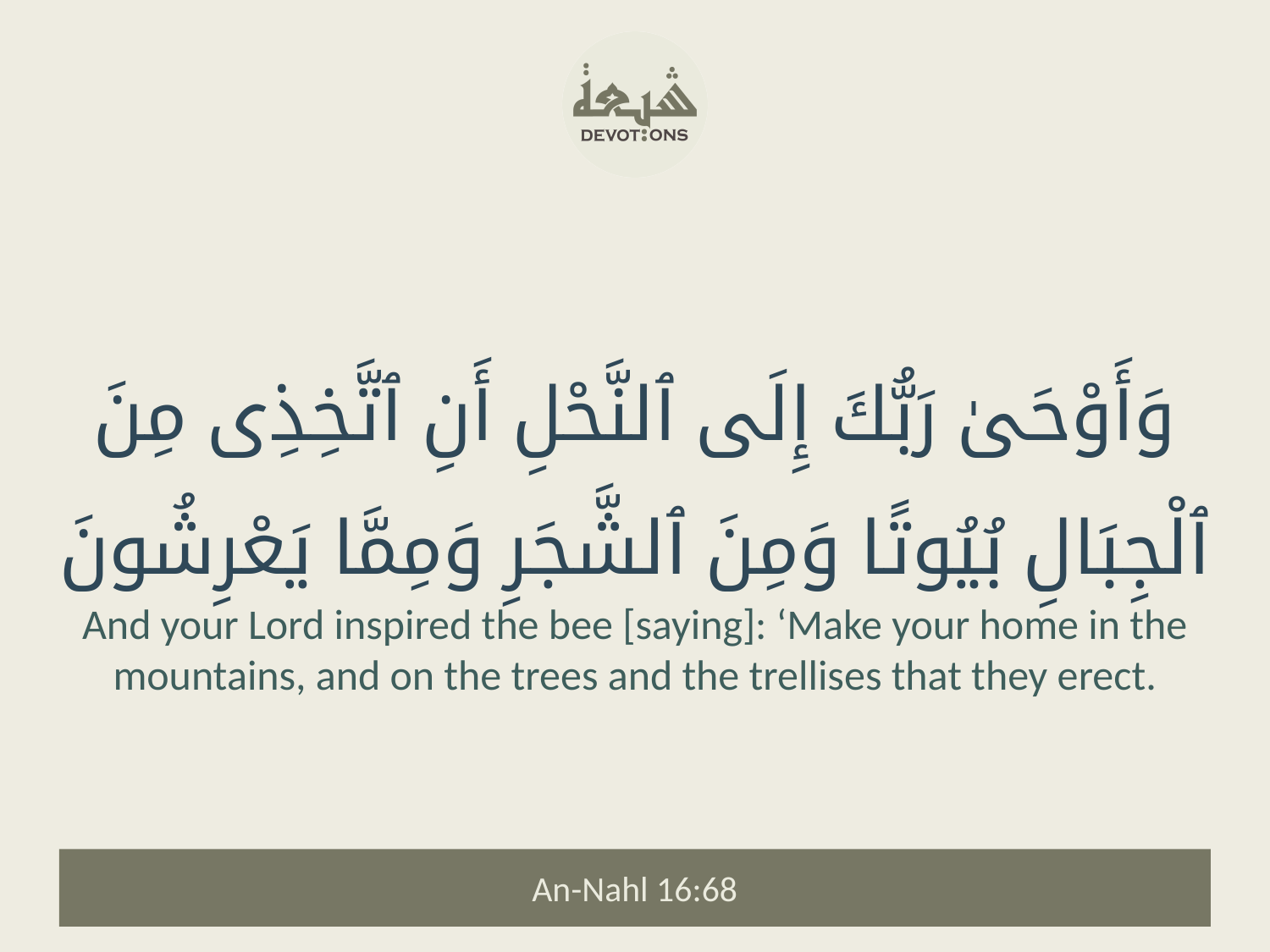

وَأَوْحَىٰ رَبُّكَ إِلَى ٱلنَّحْلِ أَنِ ٱتَّخِذِى مِنَ ٱلْجِبَالِ بُيُوتًا وَمِنَ ٱلشَّجَرِ وَمِمَّا يَعْرِشُونَ
And your Lord inspired the bee [saying]: ‘Make your home in the mountains, and on the trees and the trellises that they erect.
An-Nahl 16:68